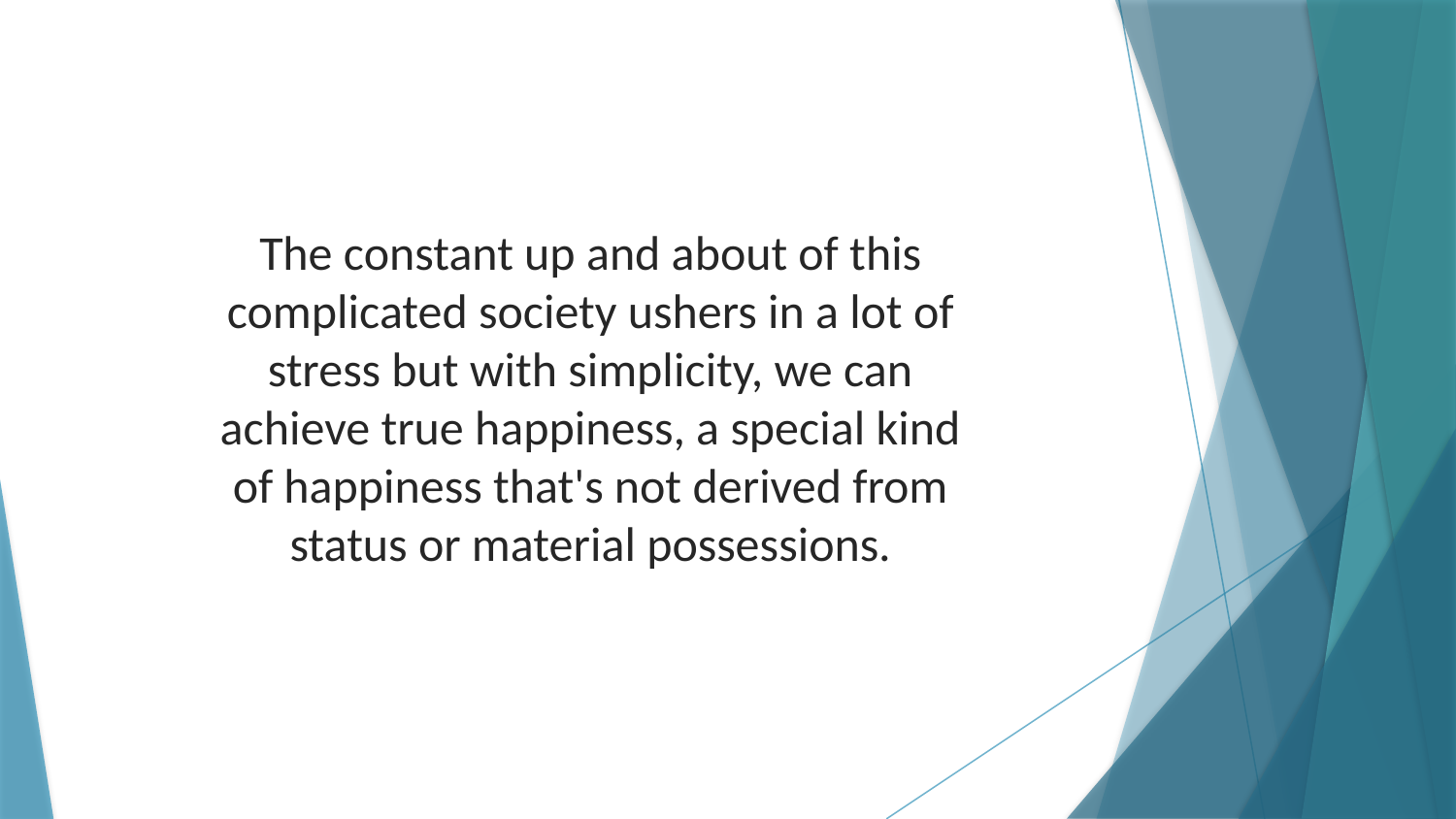

The constant up and about of this complicated society ushers in a lot of stress but with simplicity, we can achieve true happiness, a special kind of happiness that's not derived from status or material possessions.